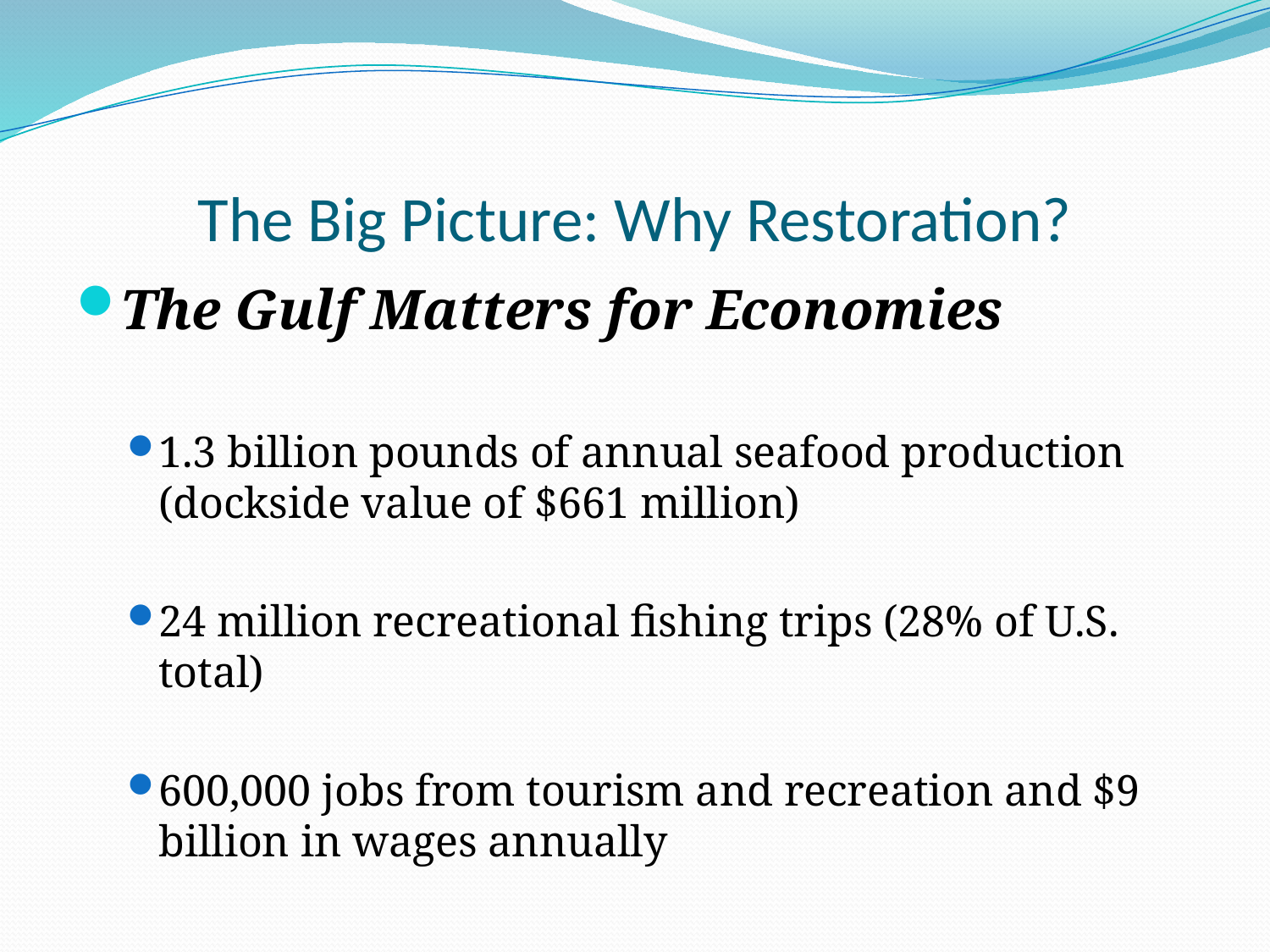

# The Big Picture: Why Restoration?
The Gulf Matters for Economies

1.3 billion pounds of annual seafood production (dockside value of $661 million)

24 million recreational fishing trips (28% of U.S. total)

600,000 jobs from tourism and recreation and $9 billion in wages annually